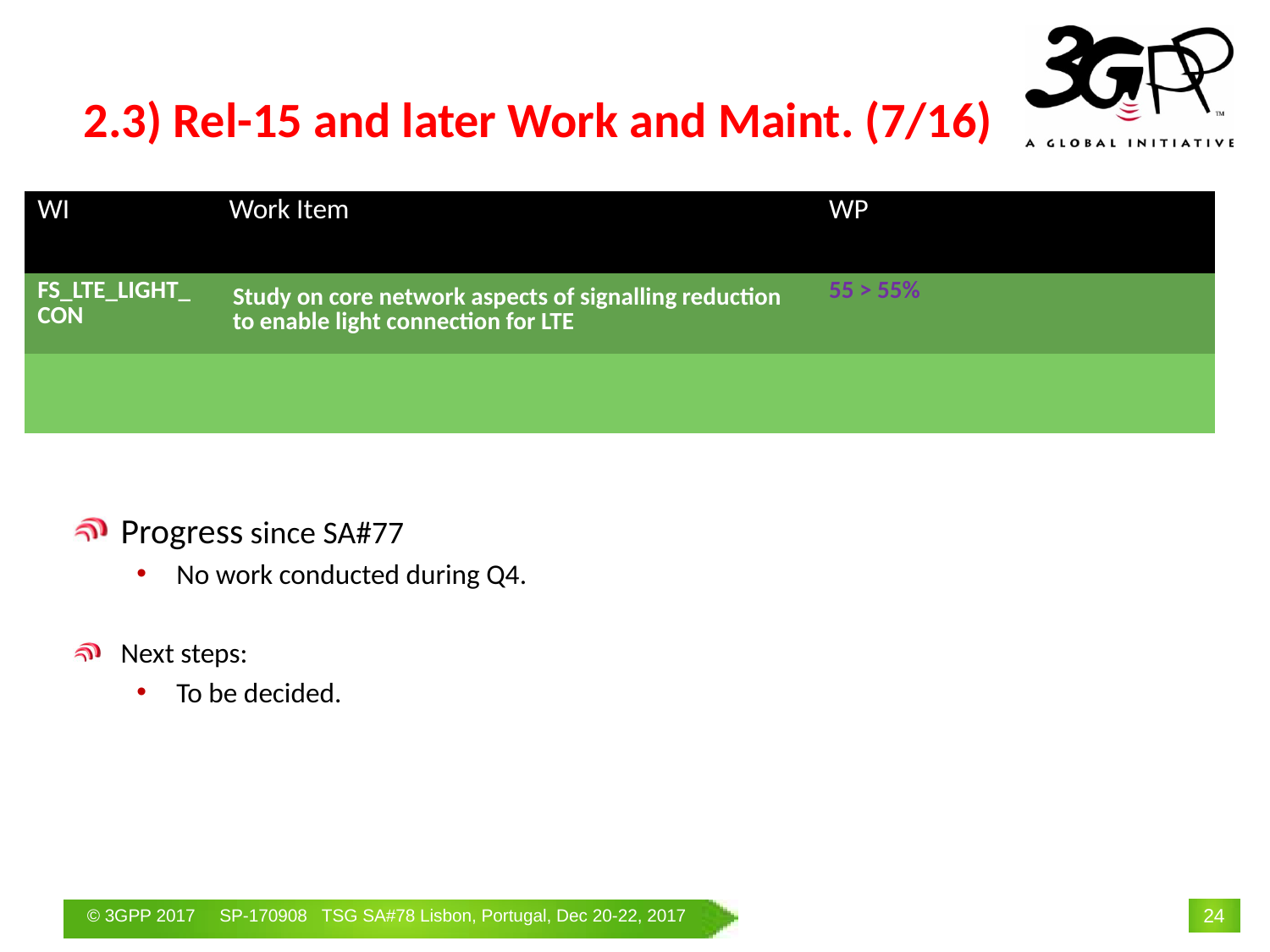

# 2.3) Rel-15 and later Work and Maint. (7/16)
| WI | Work Item | WP |  |  |
| --- | --- | --- | --- | --- |
| FS\_LTE\_LIGHT\_CON | Study on core network aspects of signalling reduction to enable light connection for LTE | 55 > 55% |  |  |
|  |  |  |  |  |
Progress since SA#77
No work conducted during Q4.

Next steps:
To be decided.